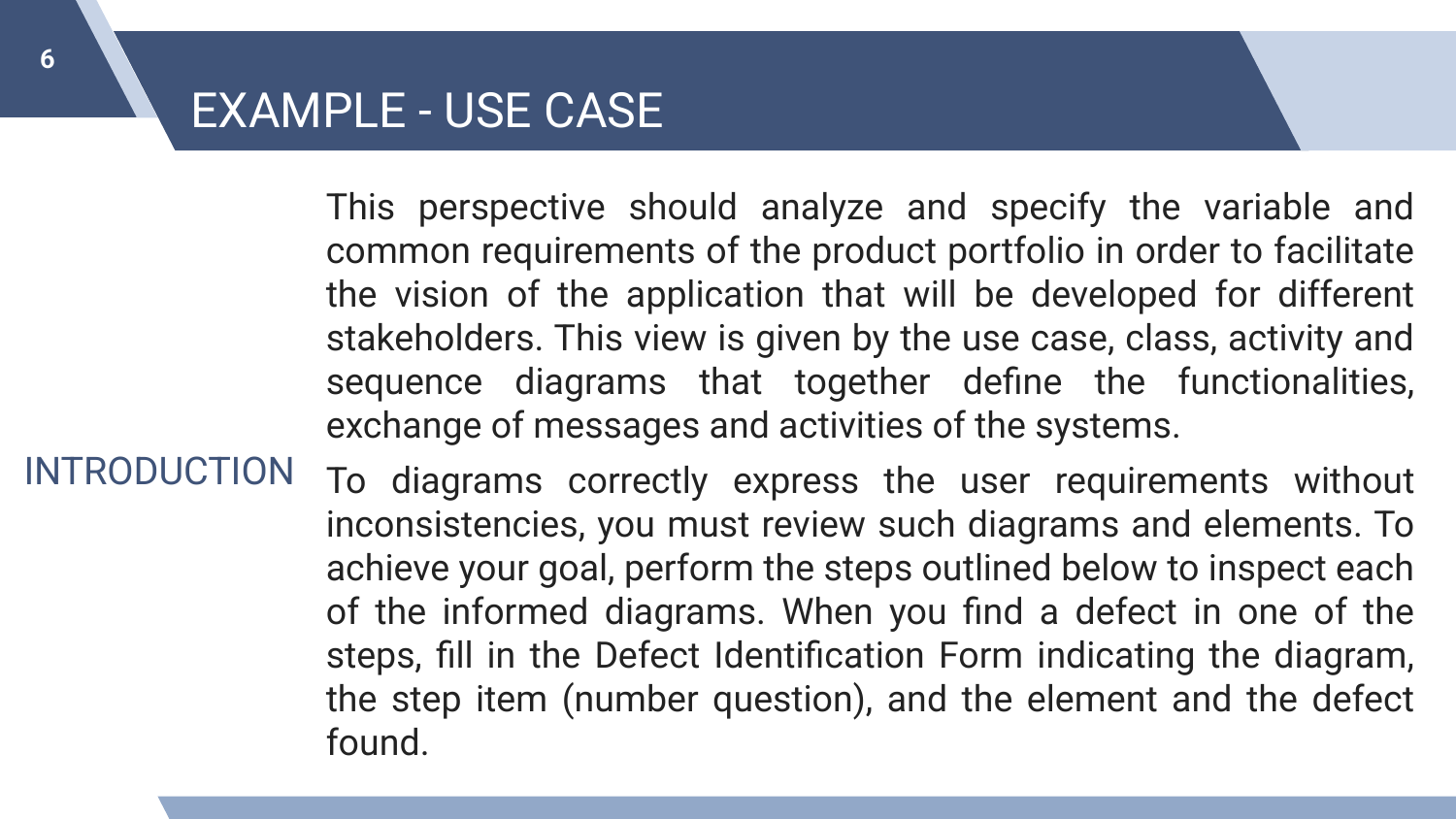

6
# EXAMPLE - USE CASE
This perspective should analyze and specify the variable and common requirements of the product portfolio in order to facilitate the vision of the application that will be developed for different stakeholders. This view is given by the use case, class, activity and sequence diagrams that together define the functionalities, exchange of messages and activities of the systems.
To diagrams correctly express the user requirements without inconsistencies, you must review such diagrams and elements. To achieve your goal, perform the steps outlined below to inspect each of the informed diagrams. When you find a defect in one of the steps, fill in the Defect Identification Form indicating the diagram, the step item (number question), and the element and the defect found.

INTRODUCTION